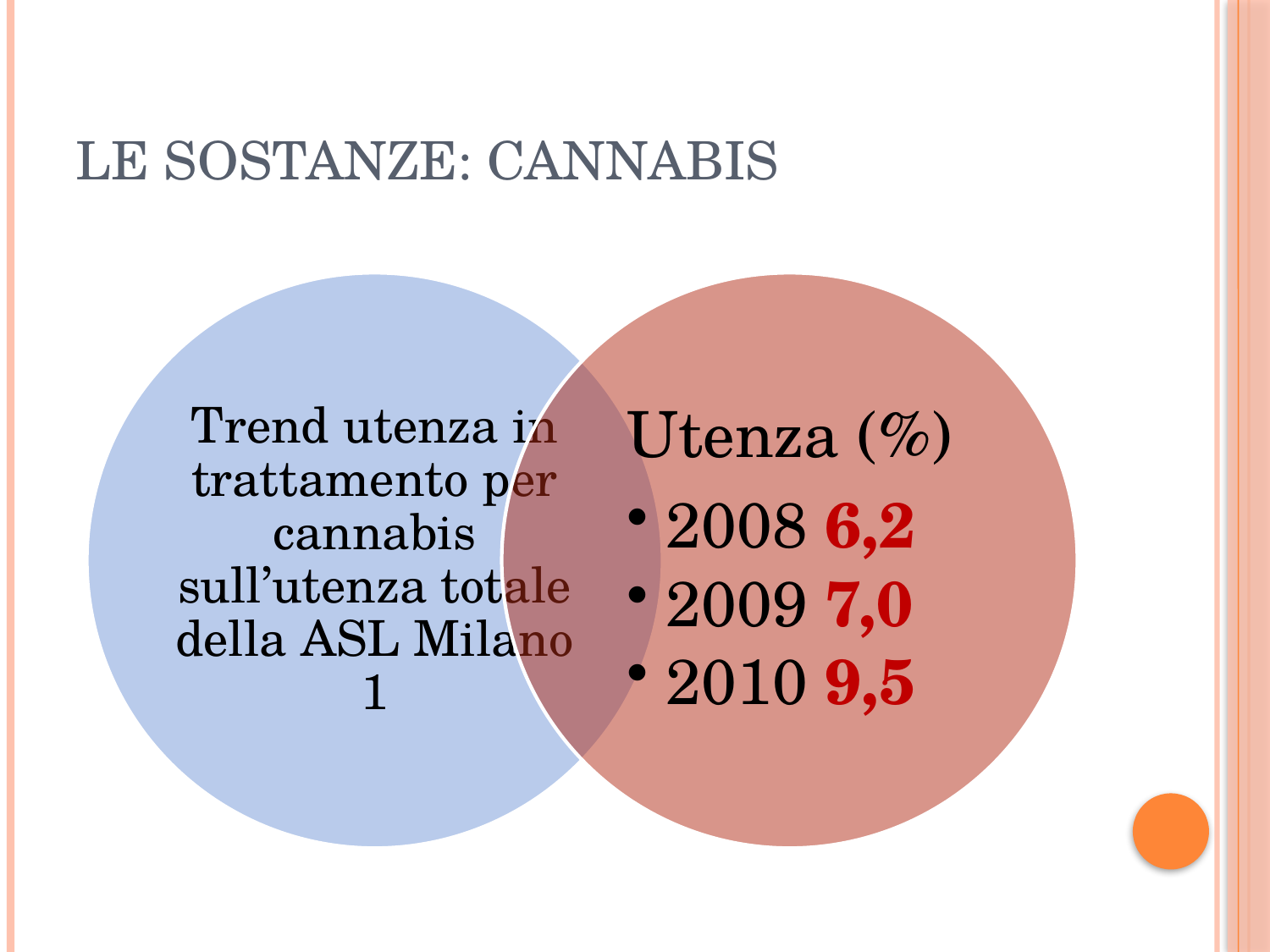

# Le sostanze: cannabis
Trend utenza in trattamento per cannabis sull’utenza totale della ASL Milano 1
Utenza (%)
2008 6,2
2009 7,0
2010 9,5